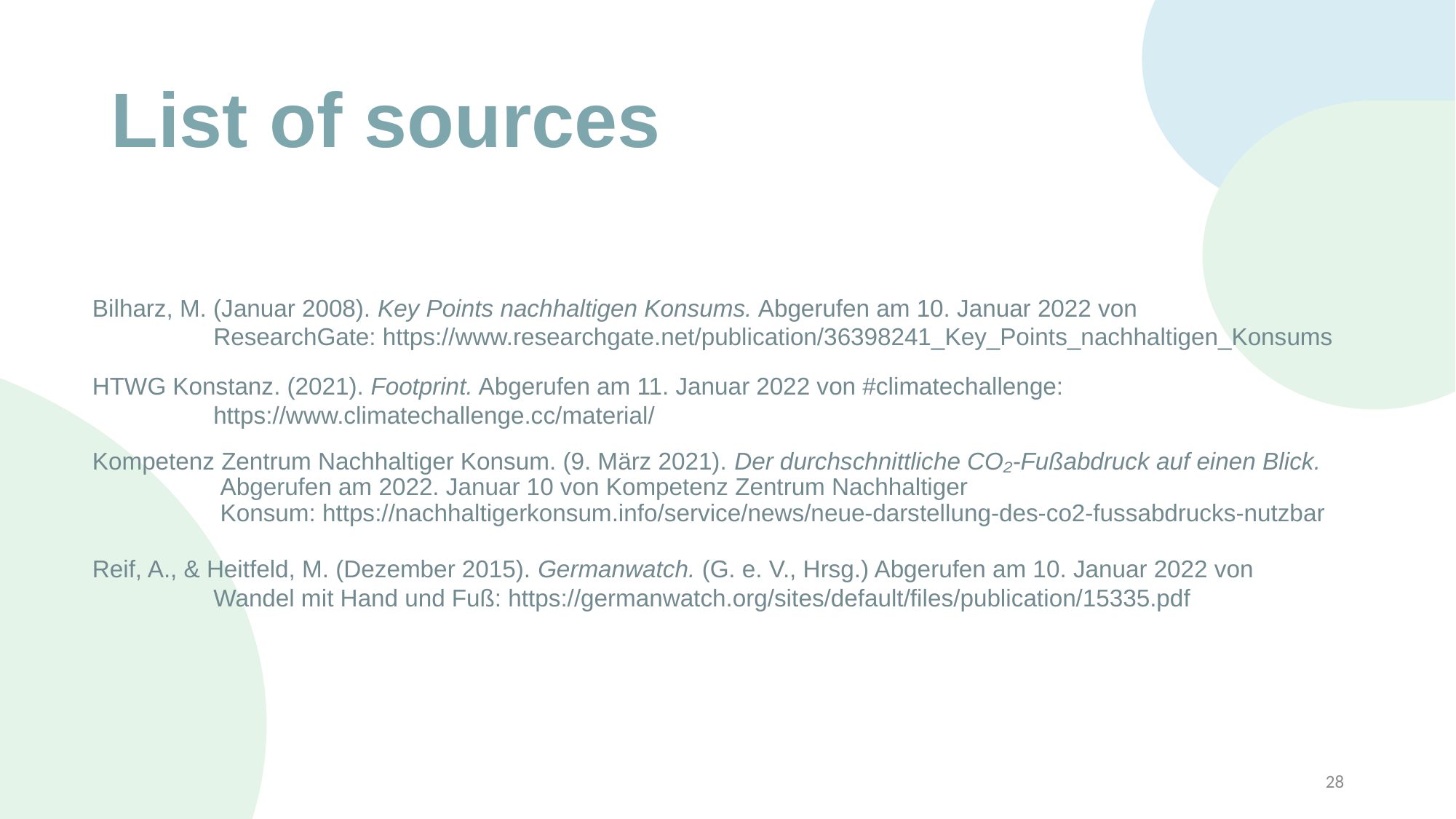

# List of sources

Bilharz, M. (Januar 2008). Key Points nachhaltigen Konsums. Abgerufen am 10. Januar 2022 von
                  ResearchGate: https://www.researchgate.net/publication/36398241_Key_Points_nachhaltigen_Konsums
HTWG Konstanz. (2021). Footprint. Abgerufen am 11. Januar 2022 von #climatechallenge:
                  https://www.climatechallenge.cc/material/
Kompetenz Zentrum Nachhaltiger Konsum. (9. März 2021). Der durchschnittliche CO₂-Fußabdruck auf einen Blick.
                   Abgerufen am 2022. Januar 10 von Kompetenz Zentrum Nachhaltiger
                   Konsum: https://nachhaltigerkonsum.info/service/news/neue-darstellung-des-co2-fussabdrucks-nutzbar
Reif, A., & Heitfeld, M. (Dezember 2015). Germanwatch. (G. e. V., Hrsg.) Abgerufen am 10. Januar 2022 von
                  Wandel mit Hand und Fuß: https://germanwatch.org/sites/default/files/publication/15335.pdf

28